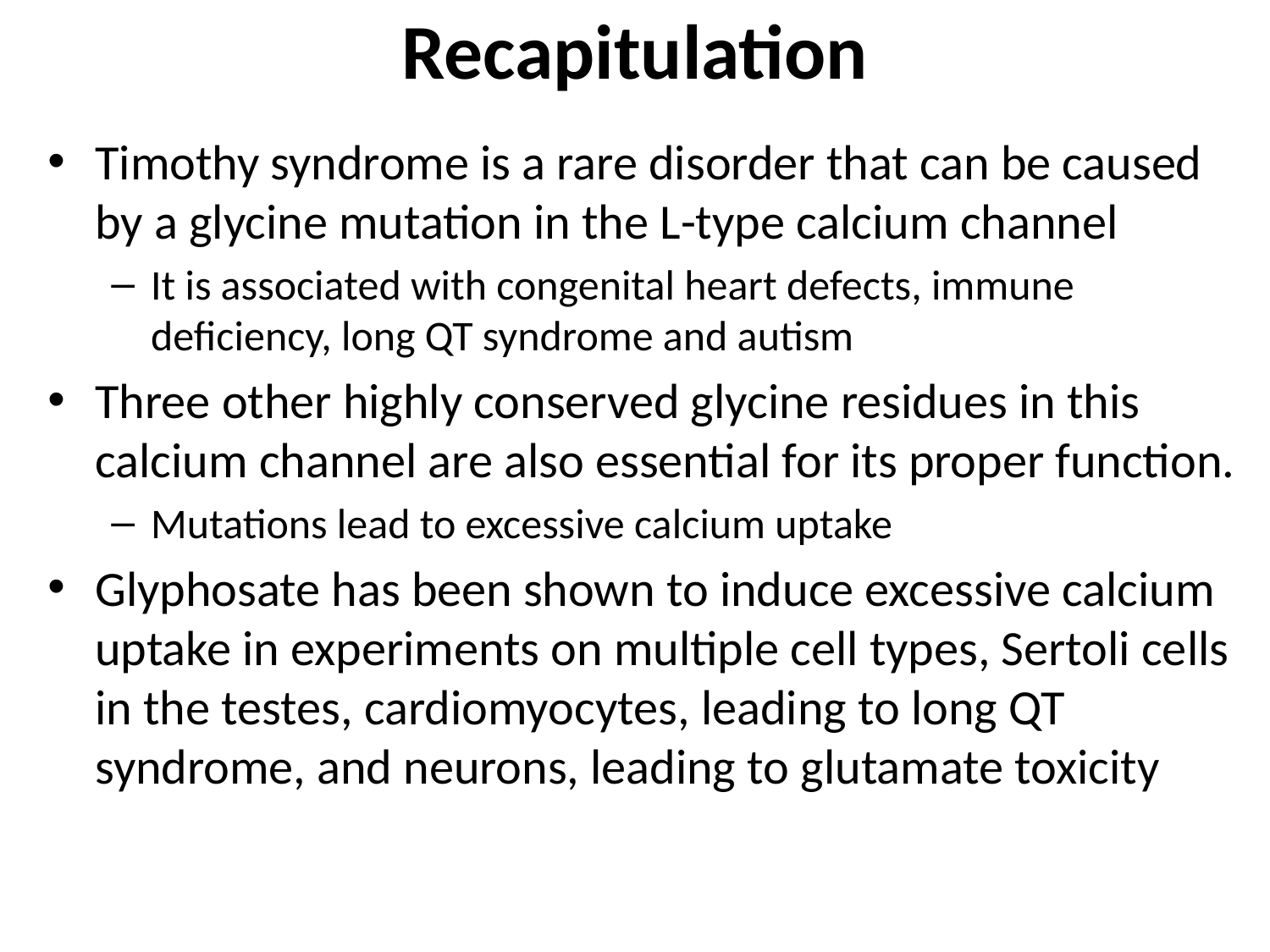

# Recapitulation
Timothy syndrome is a rare disorder that can be caused by a glycine mutation in the L-type calcium channel
It is associated with congenital heart defects, immune deficiency, long QT syndrome and autism
Three other highly conserved glycine residues in this calcium channel are also essential for its proper function.
Mutations lead to excessive calcium uptake
Glyphosate has been shown to induce excessive calcium uptake in experiments on multiple cell types, Sertoli cells in the testes, cardiomyocytes, leading to long QT syndrome, and neurons, leading to glutamate toxicity